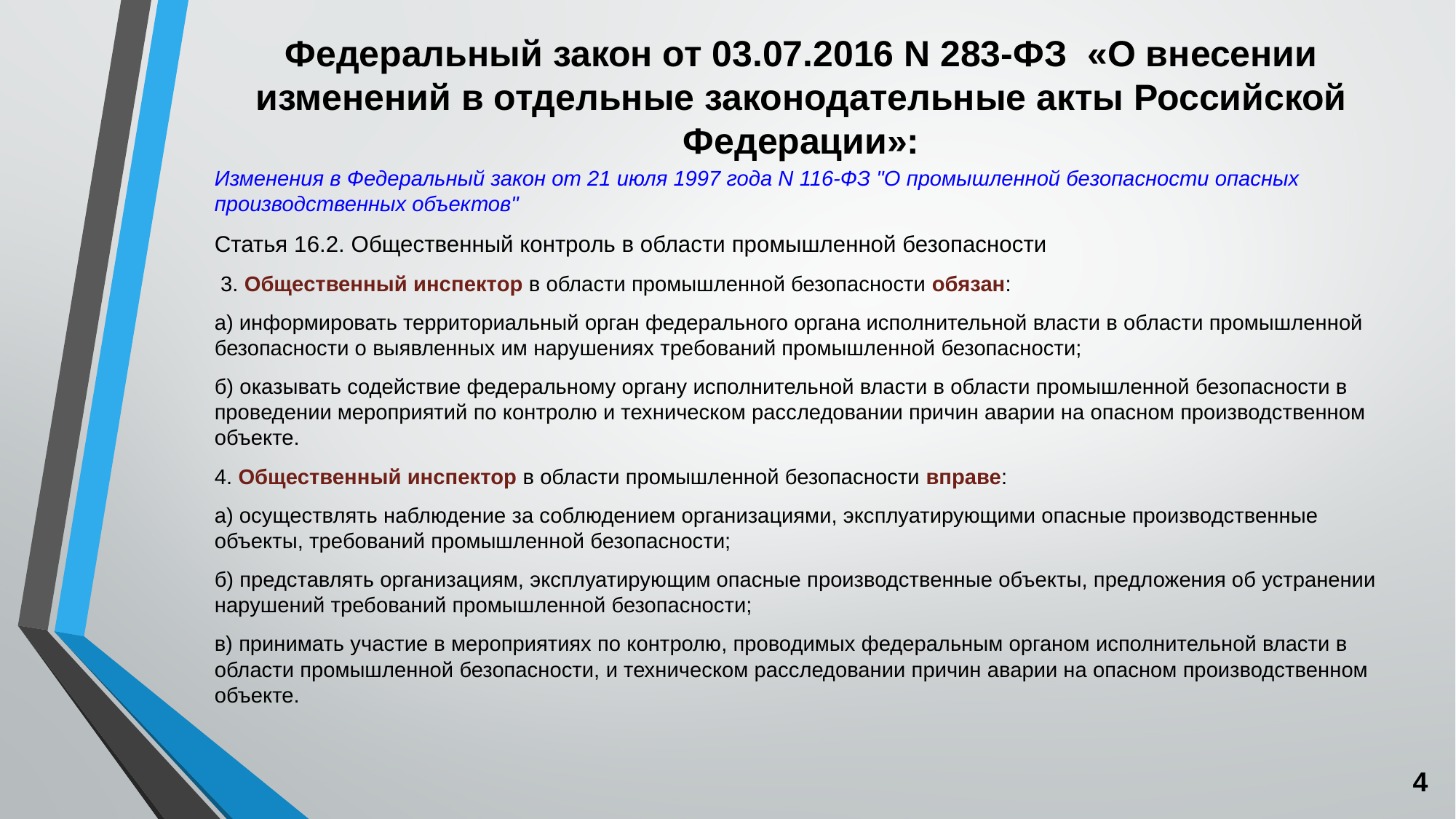

# Федеральный закон от 03.07.2016 N 283-ФЗ  «О внесении изменений в отдельные законодательные акты Российской Федерации»:
Изменения в Федеральный закон от 21 июля 1997 года N 116-ФЗ "О промышленной безопасности опасных производственных объектов"
Статья 16.2. Общественный контроль в области промышленной безопасности
 3. Общественный инспектор в области промышленной безопасности обязан:
а) информировать территориальный орган федерального органа исполнительной власти в области промышленной безопасности о выявленных им нарушениях требований промышленной безопасности;
б) оказывать содействие федеральному органу исполнительной власти в области промышленной безопасности в проведении мероприятий по контролю и техническом расследовании причин аварии на опасном производственном объекте.
4. Общественный инспектор в области промышленной безопасности вправе:
а) осуществлять наблюдение за соблюдением организациями, эксплуатирующими опасные производственные объекты, требований промышленной безопасности;
б) представлять организациям, эксплуатирующим опасные производственные объекты, предложения об устранении нарушений требований промышленной безопасности;
в) принимать участие в мероприятиях по контролю, проводимых федеральным органом исполнительной власти в области промышленной безопасности, и техническом расследовании причин аварии на опасном производственном объекте.
4